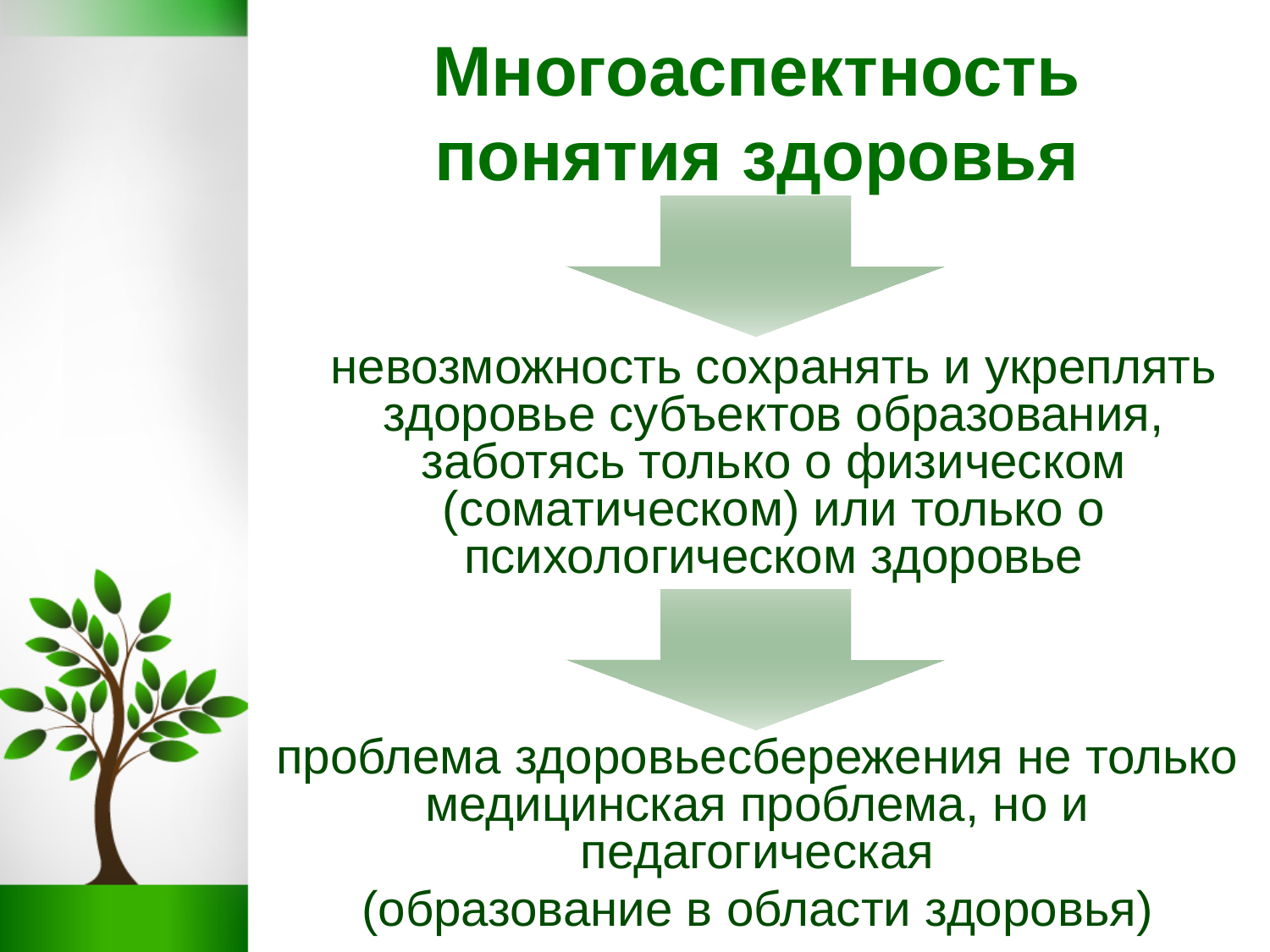

# Многоаспектность понятия здоровья

невозможность сохранять и укреплять здоровье субъектов образования, заботясь только о физическом (соматическом) или только о психологическом здоровье

проблема здоровьесбережения не только медицинская проблема, но и педагогическая
(образование в области здоровья)